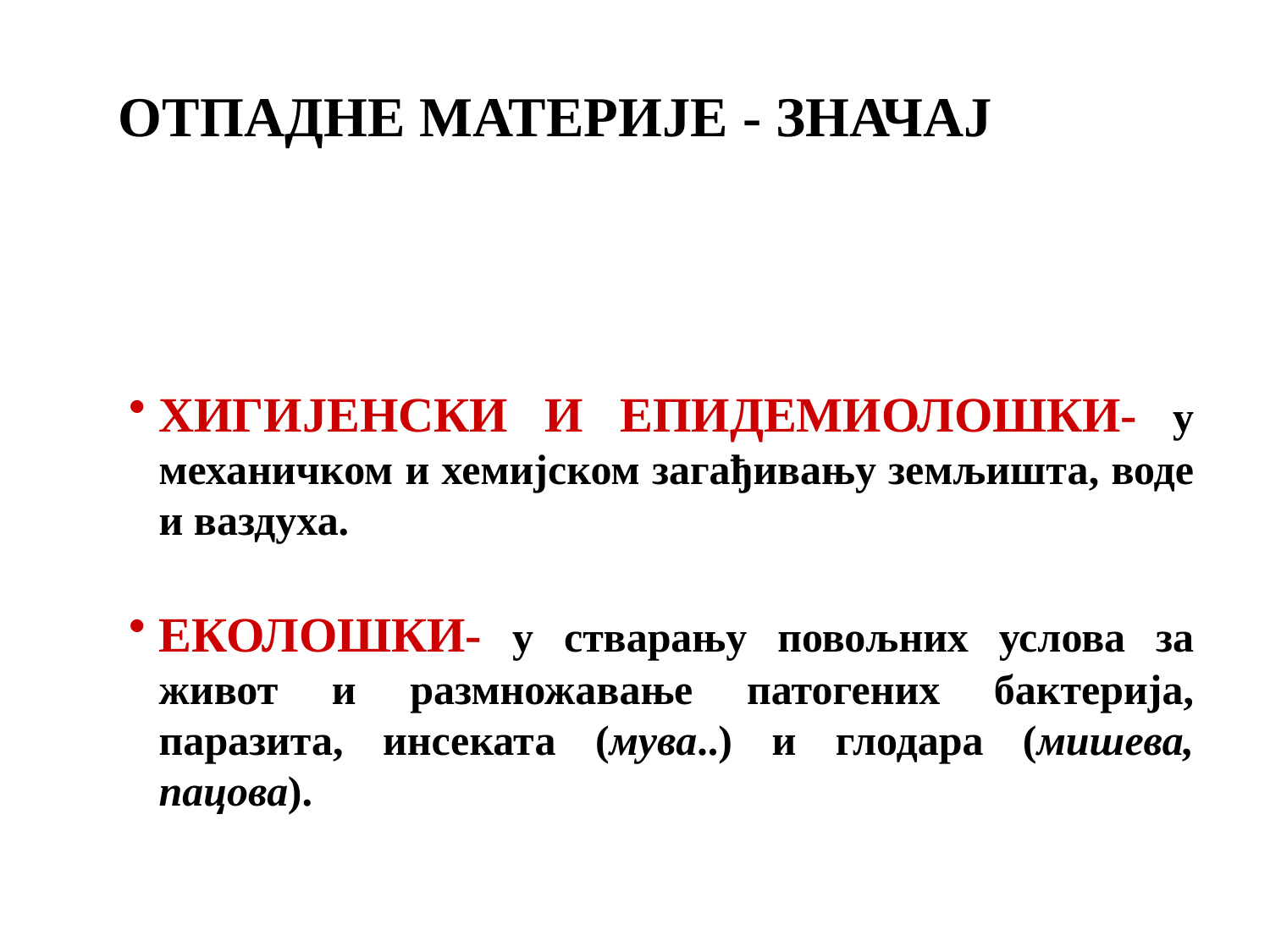

ОТПАДНЕ МАТЕРИЈЕ - ЗНАЧАЈ
ХИГИЈЕНСКИ И ЕПИДЕМИОЛОШКИ- у механичком и хемијском загађивању земљишта, воде и ваздуха.

ЕКОЛОШКИ- у стварању повољних услова за живот и размножавање патогених бактерија, паразита, инсеката (мува..) и глодара (мишева, пацова).